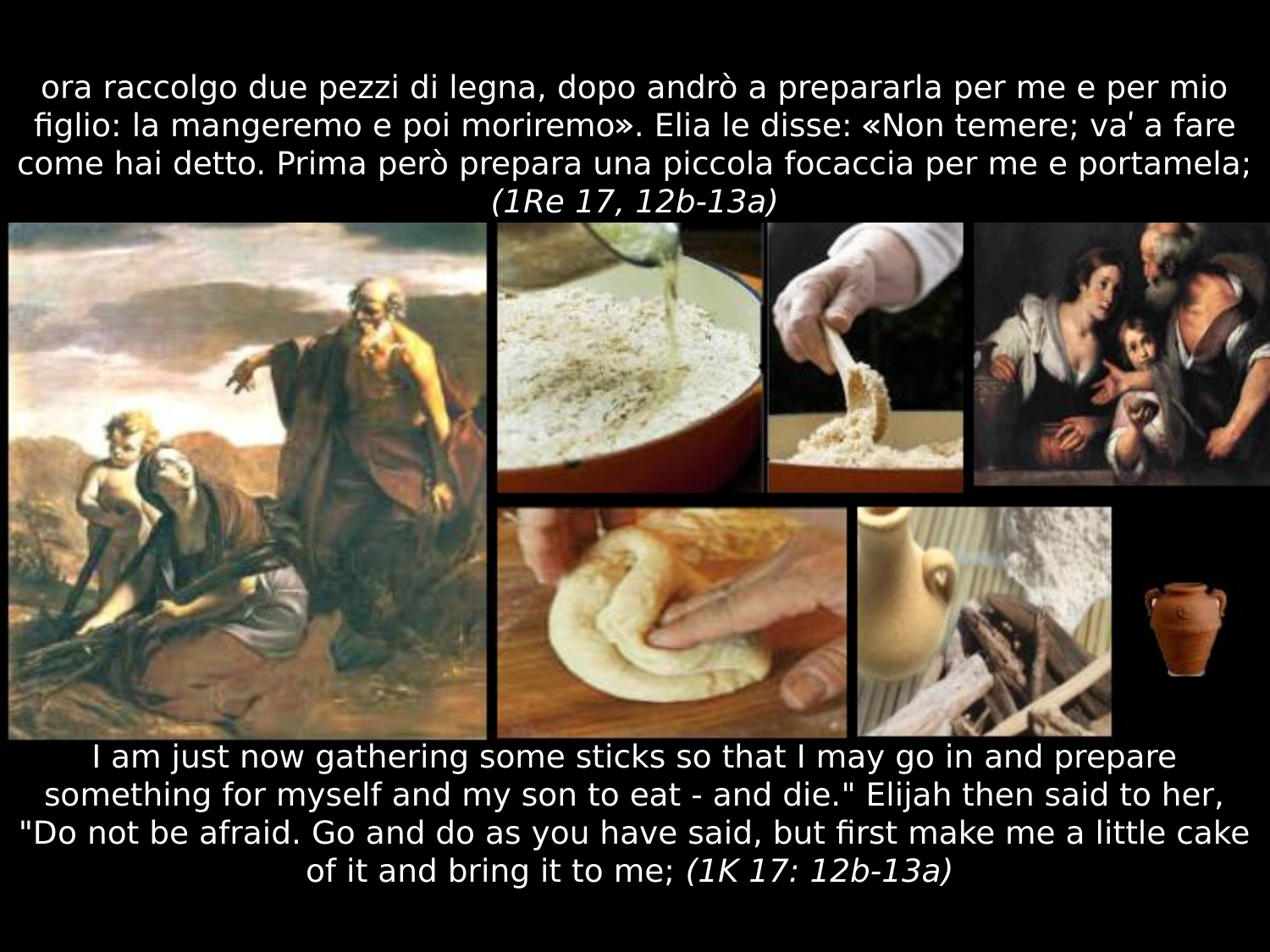

# ora raccolgo due pezzi di legna, dopo andrò a prepararla per me e per mio figlio: la mangeremo e poi moriremo». Elia le disse: «Non temere; va’ a fare come hai detto. Prima però prepara una piccola focaccia per me e portamela; (1Re 17, 12b-13a)
I am just now gathering some sticks so that I may go in and prepare something for myself and my son to eat - and die." Elijah then said to her, "Do not be afraid. Go and do as you have said, but first make me a little cake of it and bring it to me; (1K 17: 12b-13a)